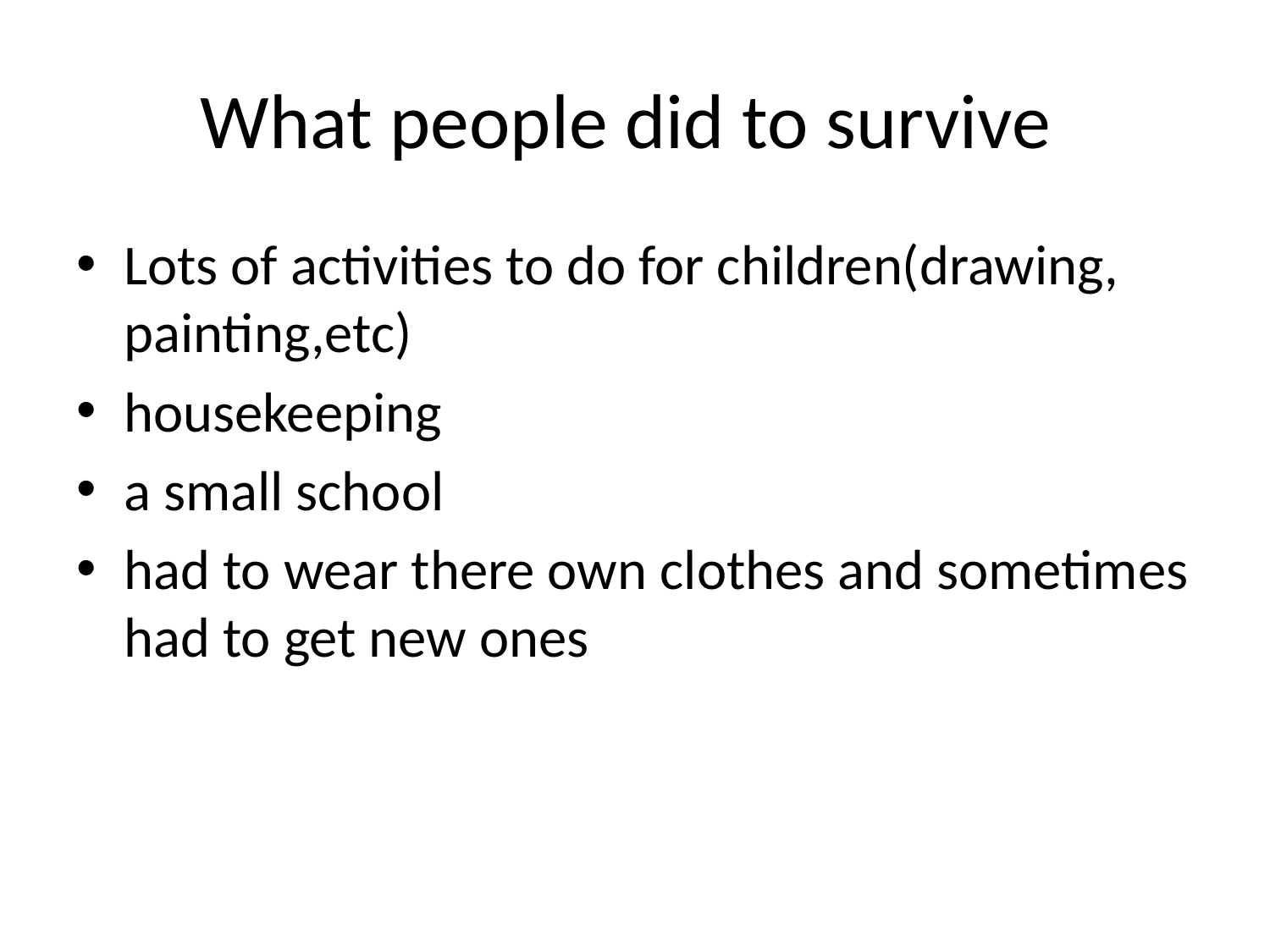

# What people did to survive
Lots of activities to do for children(drawing, painting,etc)
housekeeping
a small school
had to wear there own clothes and sometimes had to get new ones